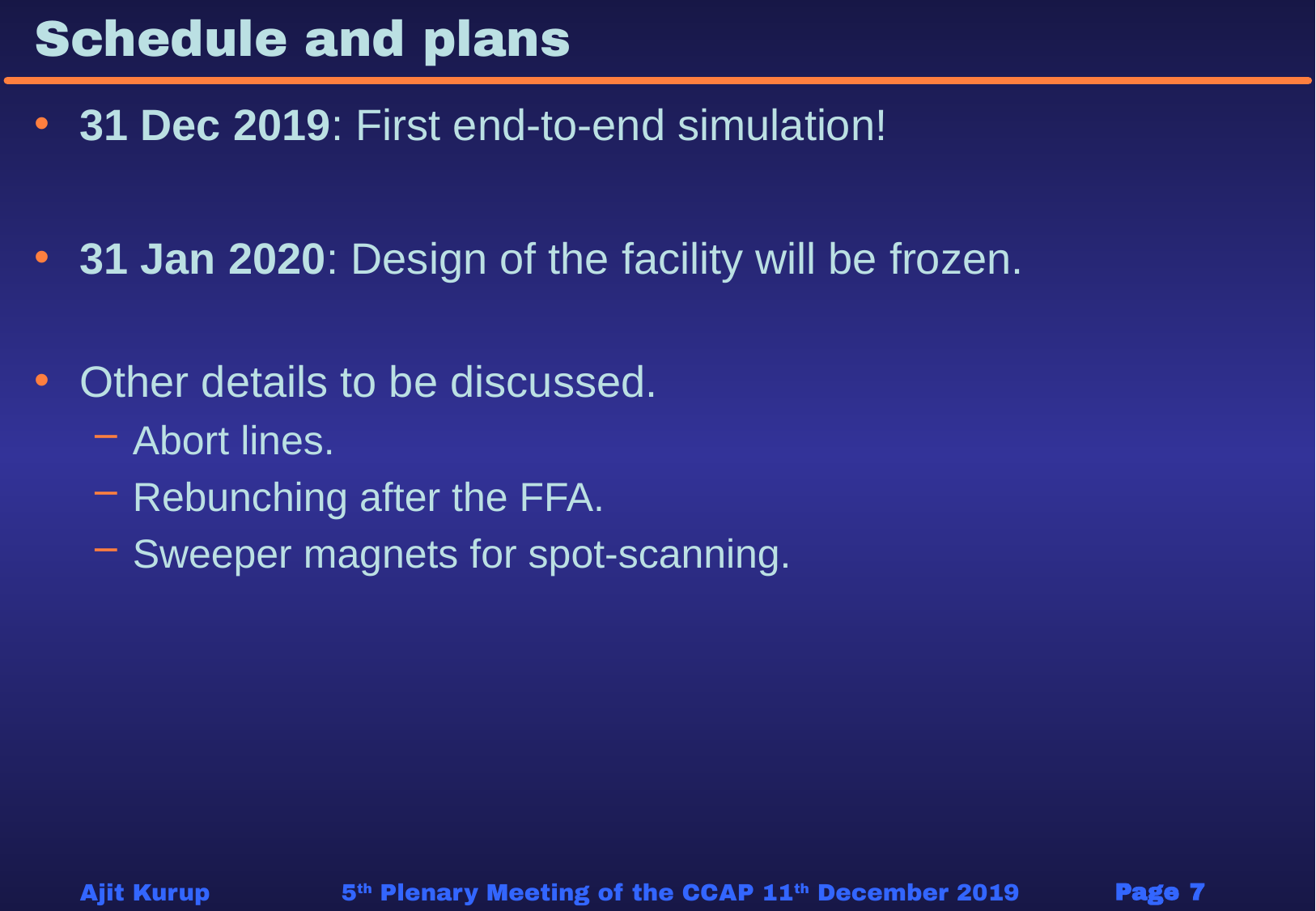

# Schedule and plans
31 Dec 2019: First end-to-end simulation!

31 Jan 2020: Design of the facility will be frozen.

Other details to be discussed.
Abort lines.
Rebunching after the FFA.
Sweeper magnets for spot-scanning.